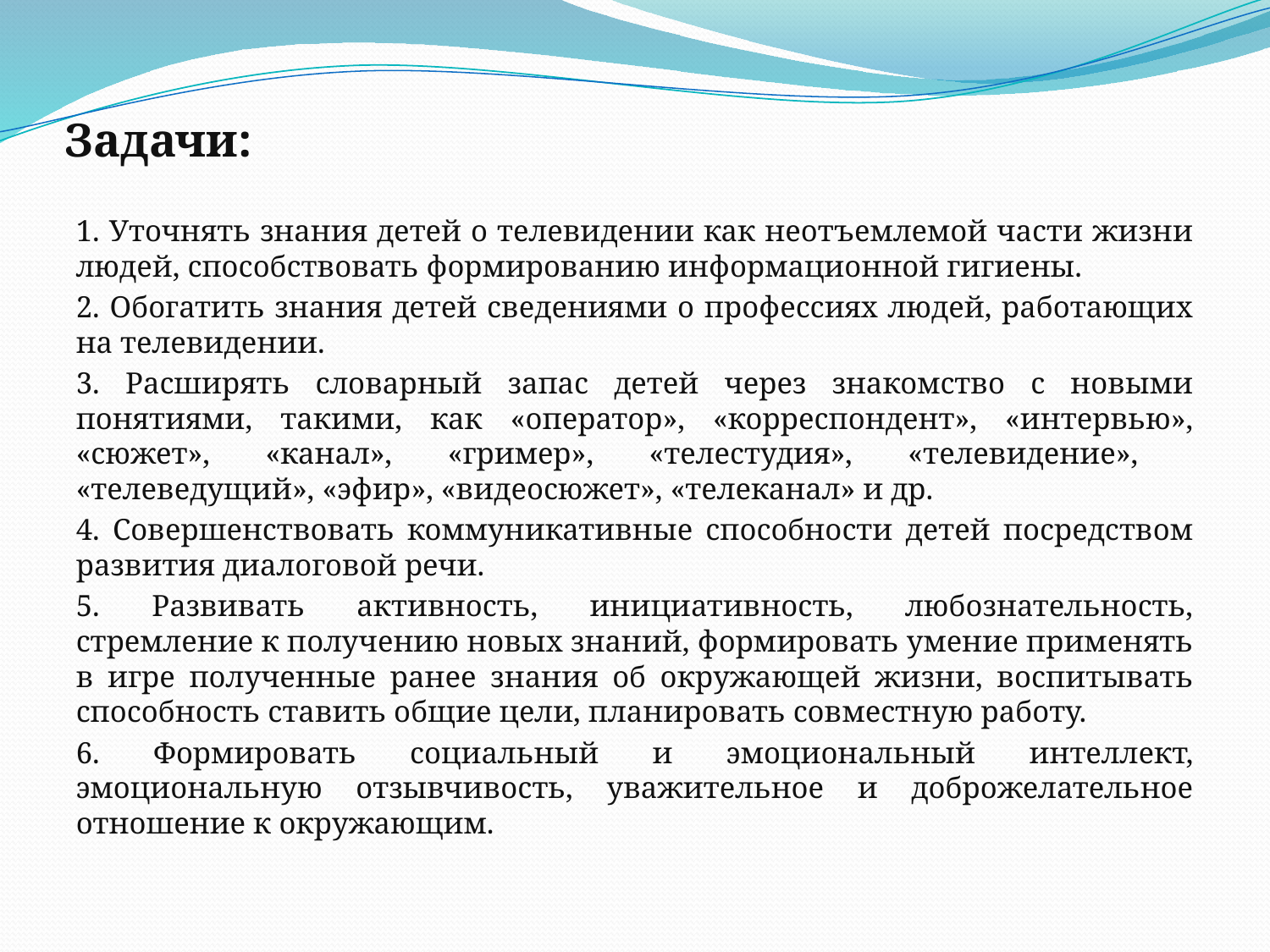

# Задачи:
1. Уточнять знания детей о телевидении как неотъемлемой части жизни людей, способствовать формированию информационной гигиены.
2. Обогатить знания детей сведениями о профессиях людей, работающих на телевидении.
3. Расширять словарный запас детей через знакомство с новыми понятиями, такими, как «оператор», «корреспондент», «интервью», «сюжет», «канал», «гример», «телестудия», «телевидение»,  «телеведущий», «эфир», «видеосюжет», «телеканал» и др.
4. Совершенствовать коммуникативные способности детей посредством развития диалоговой речи.
5. Развивать активность, инициативность, любознательность, стремление к получению новых знаний, формировать умение применять в игре полученные ранее знания об окружающей жизни, воспитывать способность ставить общие цели, планировать совместную работу.
6. Формировать социальный и эмоциональный интеллект, эмоциональную отзывчивость, уважительное и доброжелательное отношение к окружающим.